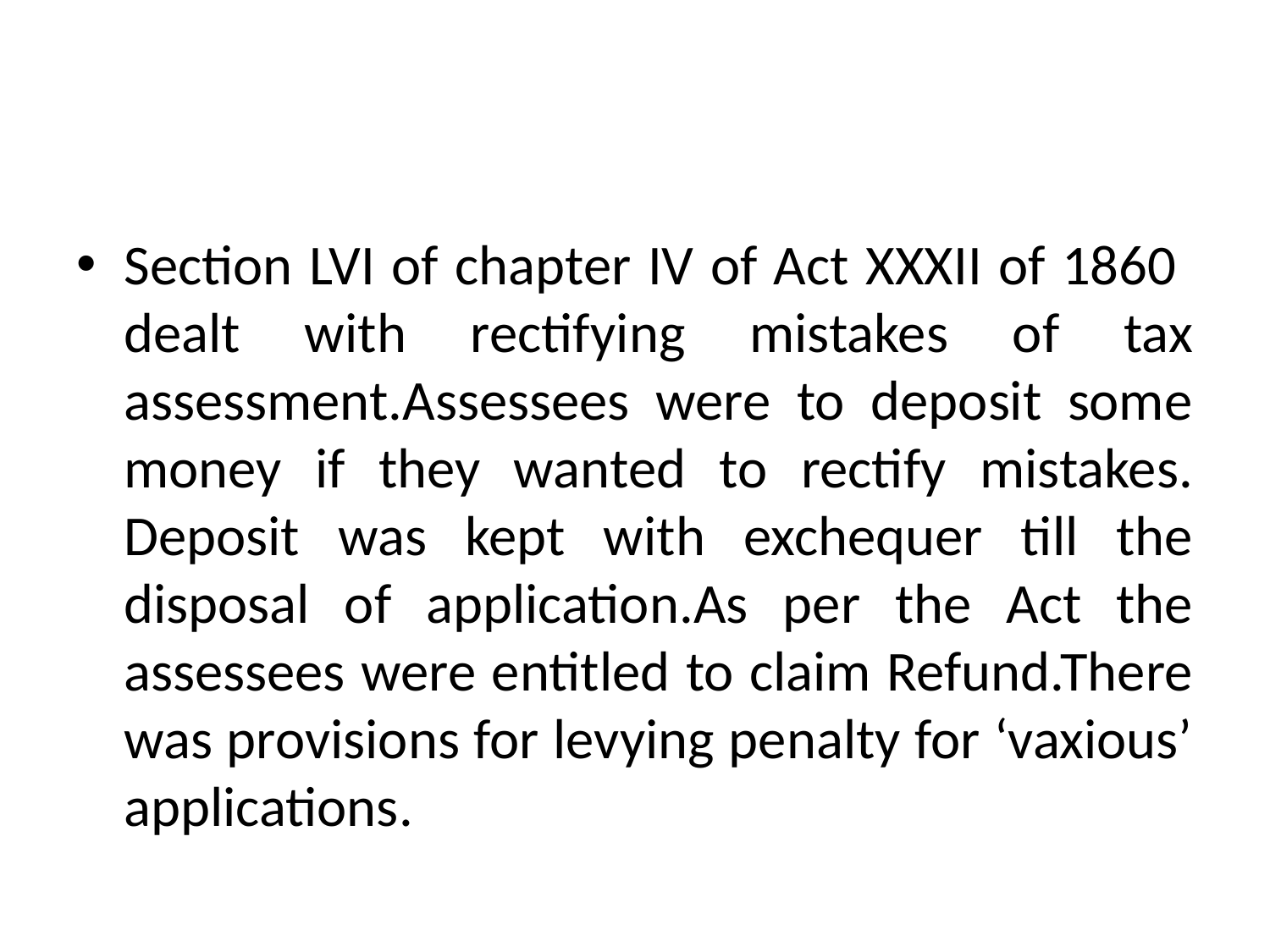

#
Section LVI of chapter IV of Act XXXII of 1860  dealt with rectifying mistakes of tax assessment.Assessees were to deposit some money if they wanted to rectify mistakes. Deposit was kept with exchequer till the disposal of application.As per the Act the assessees were entitled to claim Refund.There was provisions for levying penalty for ‘vaxious’ applications.